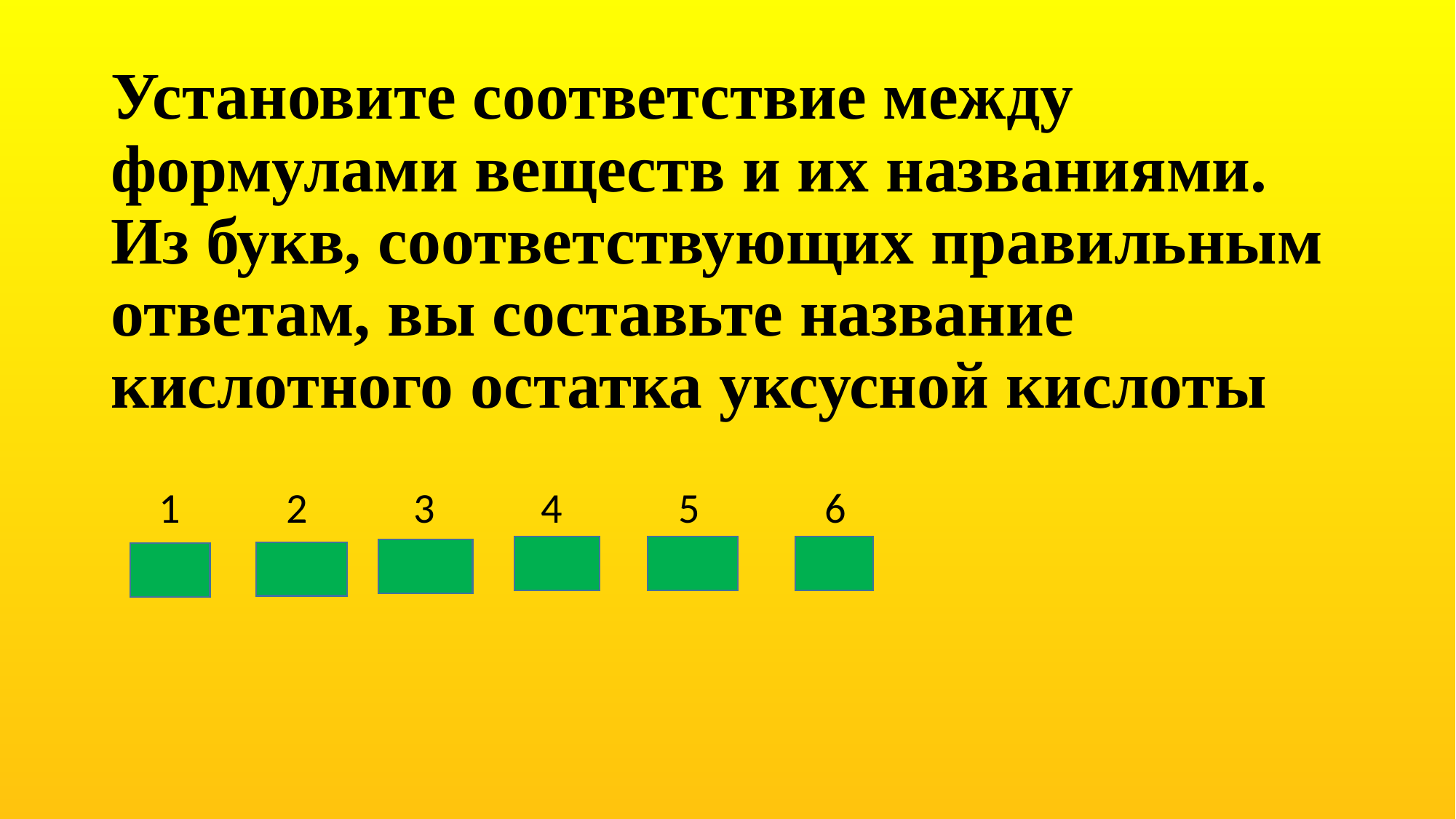

# Установите соответствие между  формулами веществ и их названиями. Из букв, соответствующих правильным ответам, вы составьте название кислотного остатка уксусной кислоты
     1           2           3           4            5             6